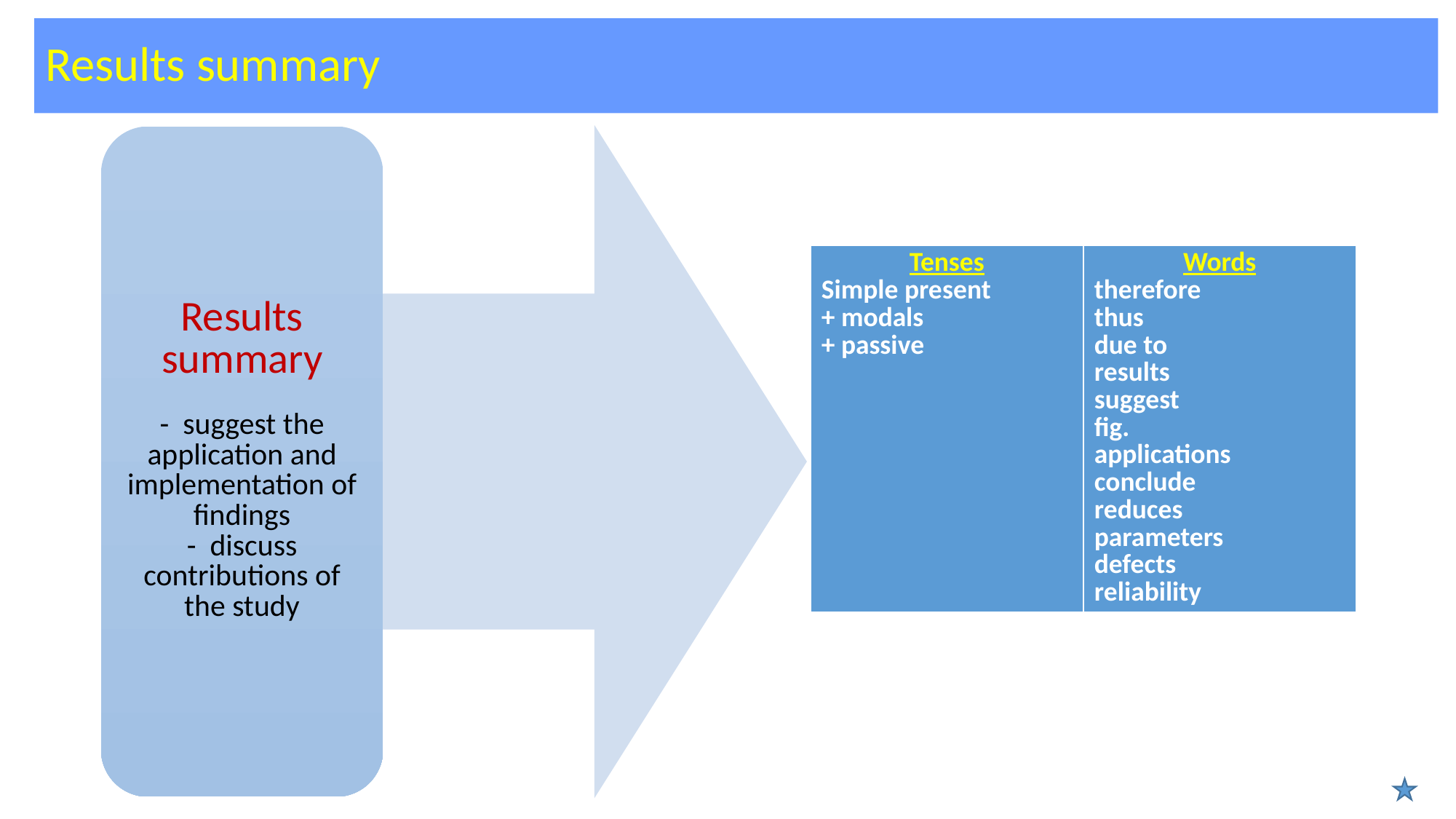

# Results summary
Results summary
-  suggest the application and implementation of findings
-  discuss contributions of the study
| Tenses Simple present + modals + passive | Words therefore thus due to results suggest fig. applications conclude reduces parameters defects reliability |
| --- | --- |